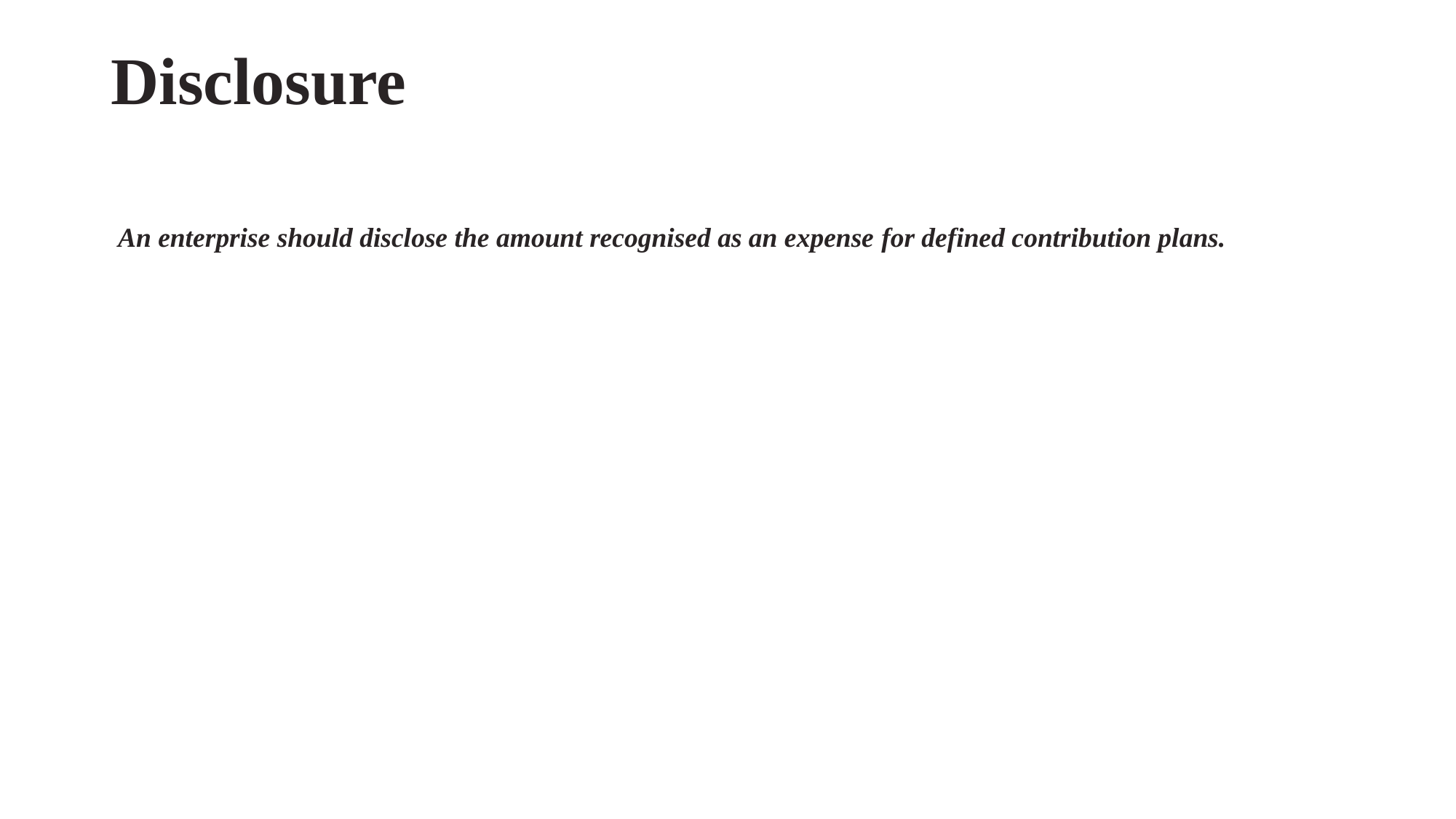

# Disclosure
 An enterprise should disclose the amount recognised as an expense for defined contribution plans.